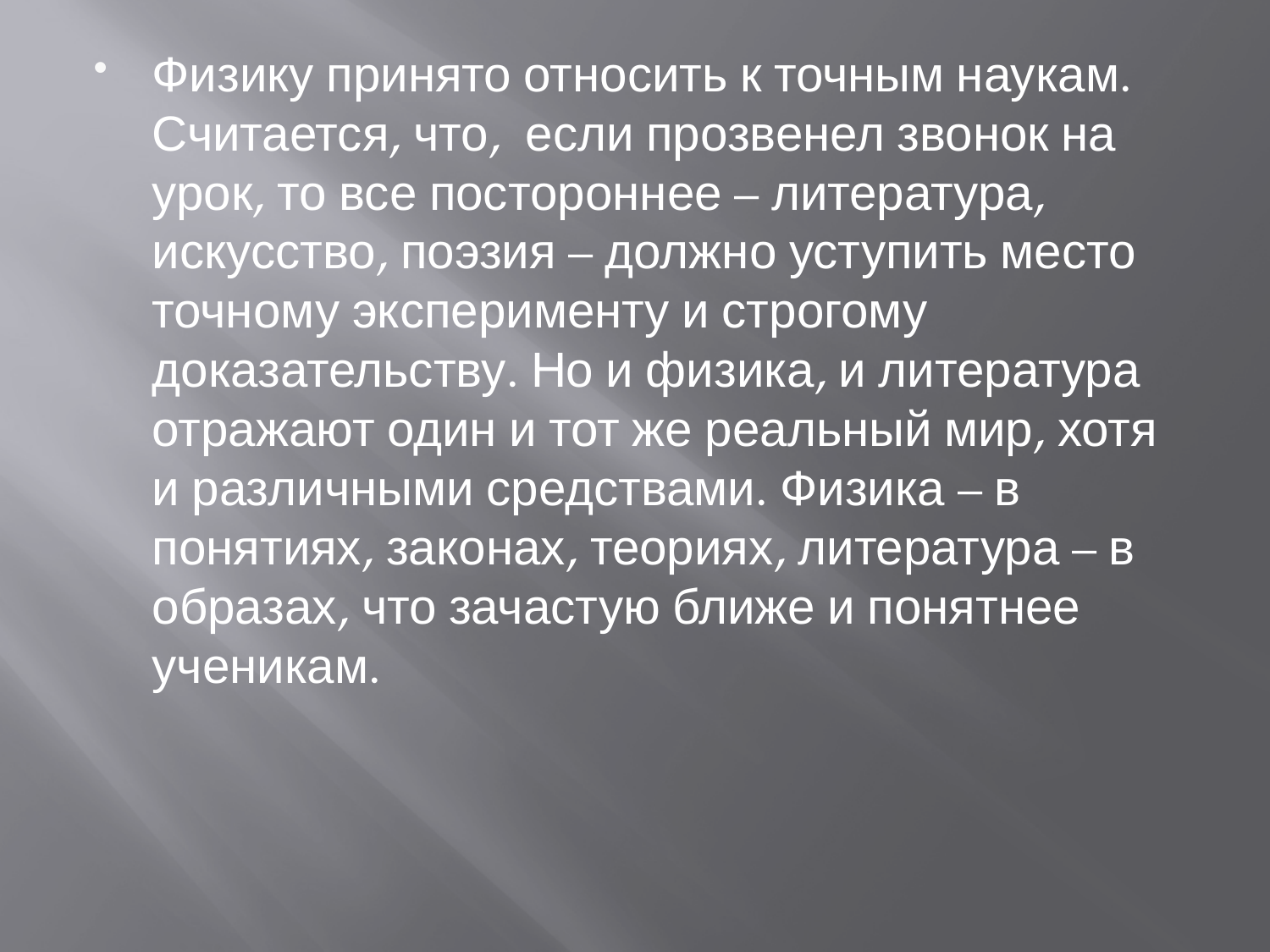

Физику принято относить к точным наукам. Считается, что,  если прозвенел звонок на урок, то все постороннее – литература, искусство, поэзия – должно уступить место точному эксперименту и строгому доказательству. Но и физика, и литература отражают один и тот же реальный мир, хотя и различными средствами. Физика – в понятиях, законах, теориях, литература – в образах, что зачастую ближе и понятнее ученикам.